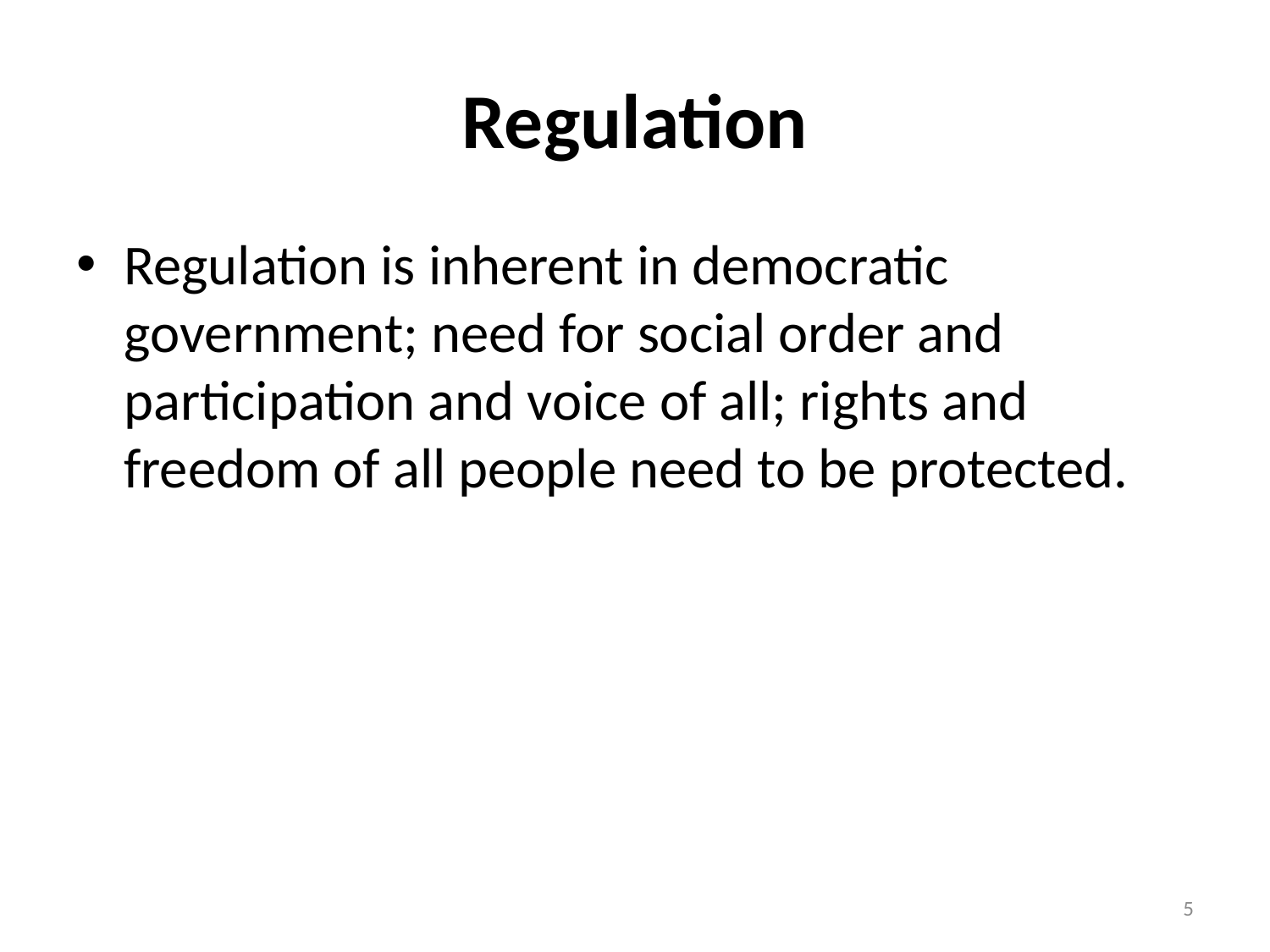

# Regulation
Regulation is inherent in democratic government; need for social order and participation and voice of all; rights and freedom of all people need to be protected.

5